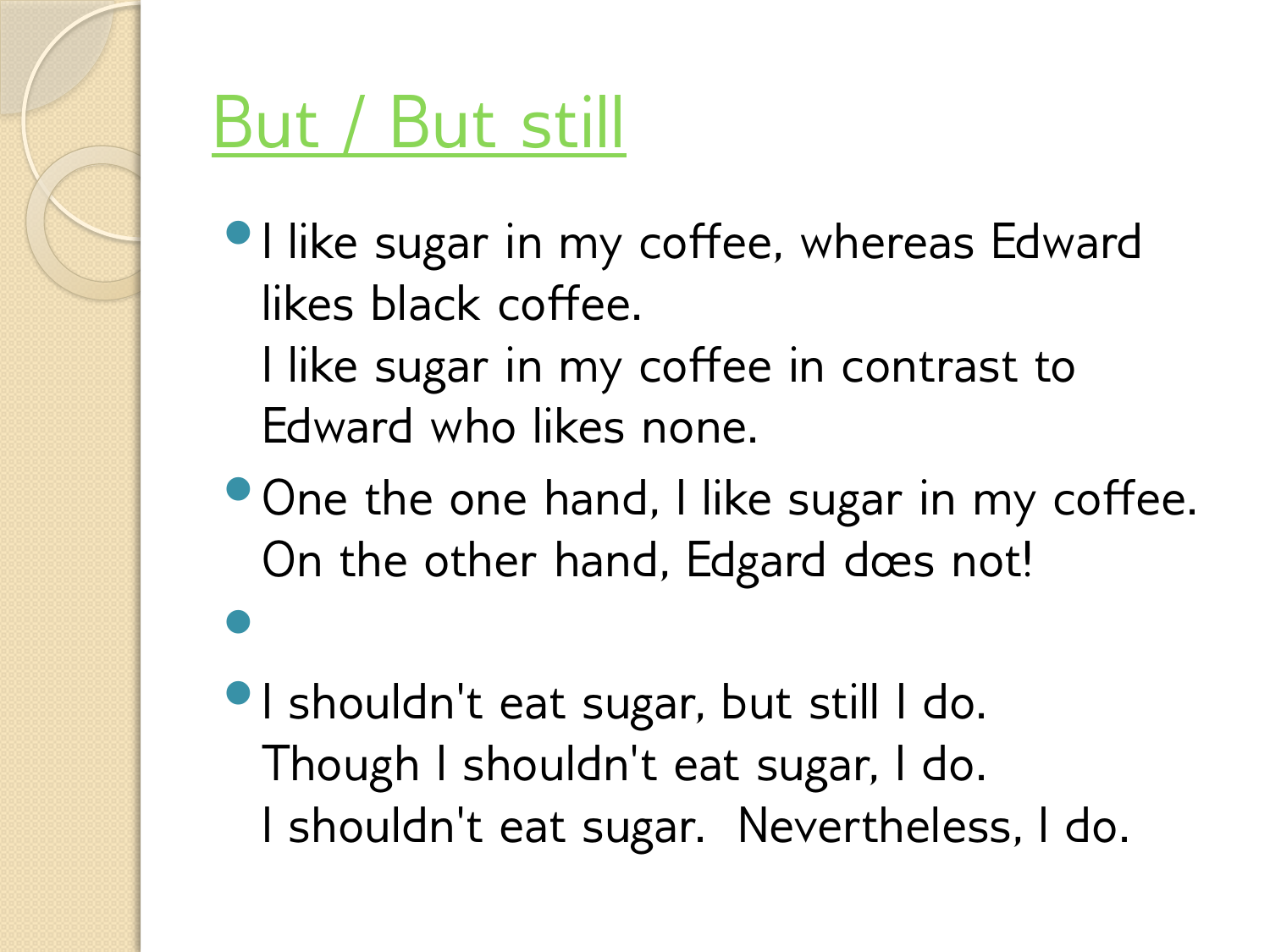

# But / But still
I like sugar in my coffee, whereas Edward likes black coffee.
I like sugar in my coffee in contrast to Edward who likes none.
One the one hand, I like sugar in my coffee.
On the other hand, Edgard does not!

I shouldn't eat sugar, but still I do.
Though I shouldn't eat sugar, I do.
I shouldn't eat sugar.  Nevertheless, I do.